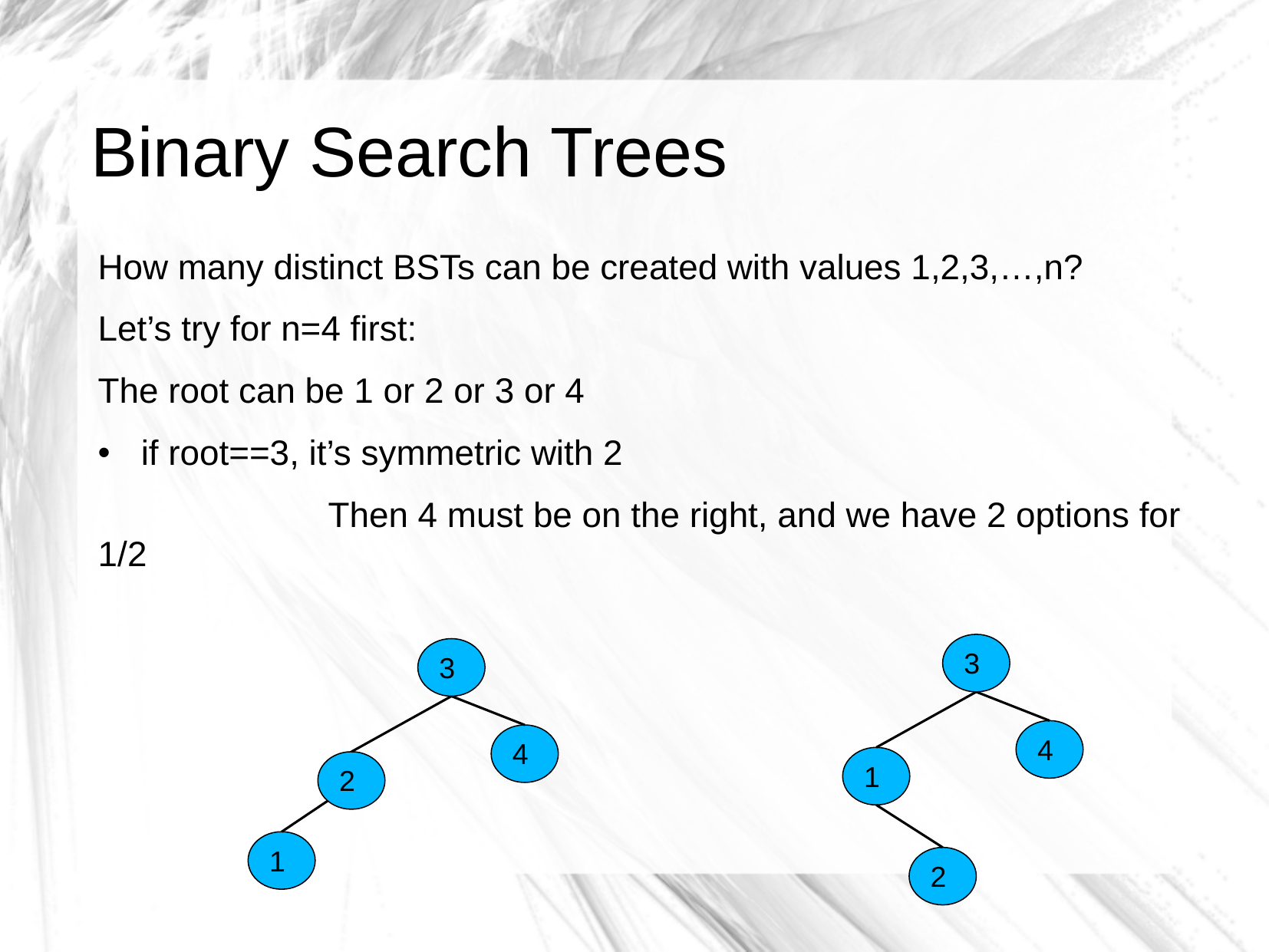

# Binary Search Trees
How many distinct BSTs can be created with values 1,2,3,…,n?
Let’s try for n=4 first:
The root can be 1 or 2 or 3 or 4
if root==3, it’s symmetric with 2
		Then 4 must be on the right, and we have 2 options for 1/2

3
3
4
4
1
2
1
2